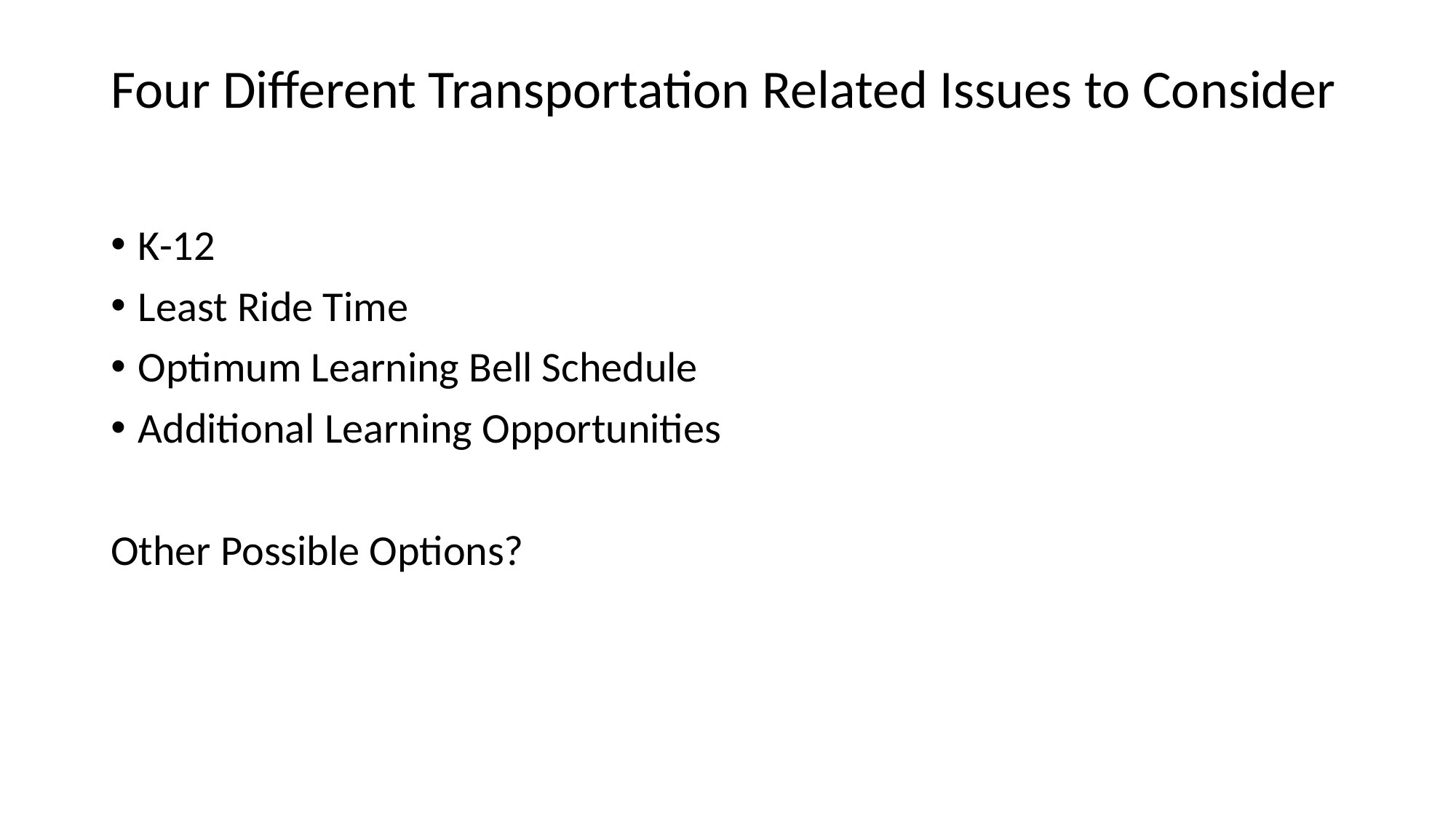

# Four Different Transportation Related Issues to Consider
K-12
Least Ride Time
Optimum Learning Bell Schedule
Additional Learning Opportunities

Other Possible Options?